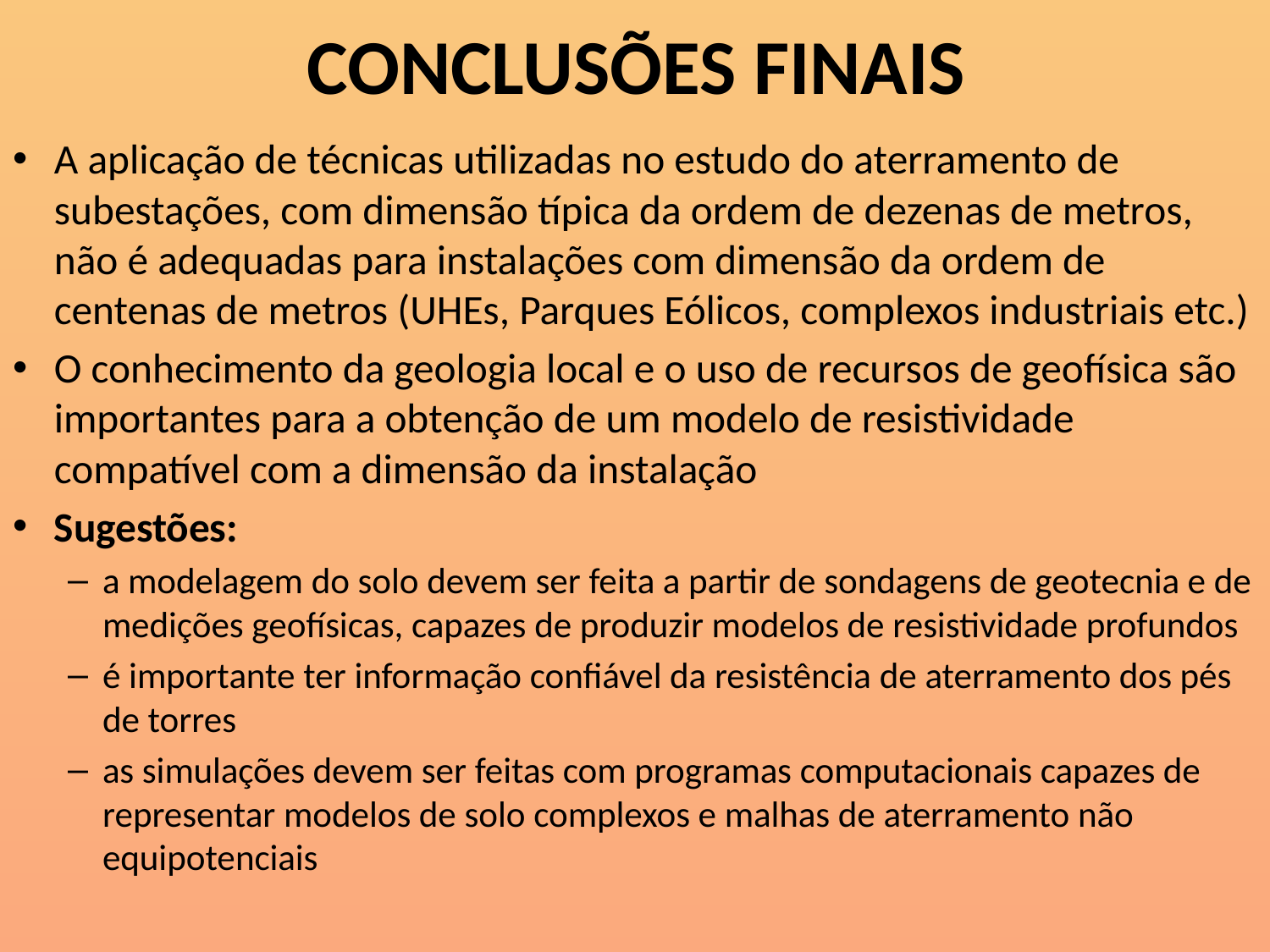

# CONCLUSÕES FINAIS
A aplicação de técnicas utilizadas no estudo do aterramento de subestações, com dimensão típica da ordem de dezenas de metros, não é adequadas para instalações com dimensão da ordem de centenas de metros (UHEs, Parques Eólicos, complexos industriais etc.)
O conhecimento da geologia local e o uso de recursos de geofísica são importantes para a obtenção de um modelo de resistividade compatível com a dimensão da instalação
Sugestões:
a modelagem do solo devem ser feita a partir de sondagens de geotecnia e de medições geofísicas, capazes de produzir modelos de resistividade profundos
é importante ter informação confiável da resistência de aterramento dos pés de torres
as simulações devem ser feitas com programas computacionais capazes de representar modelos de solo complexos e malhas de aterramento não equipotenciais